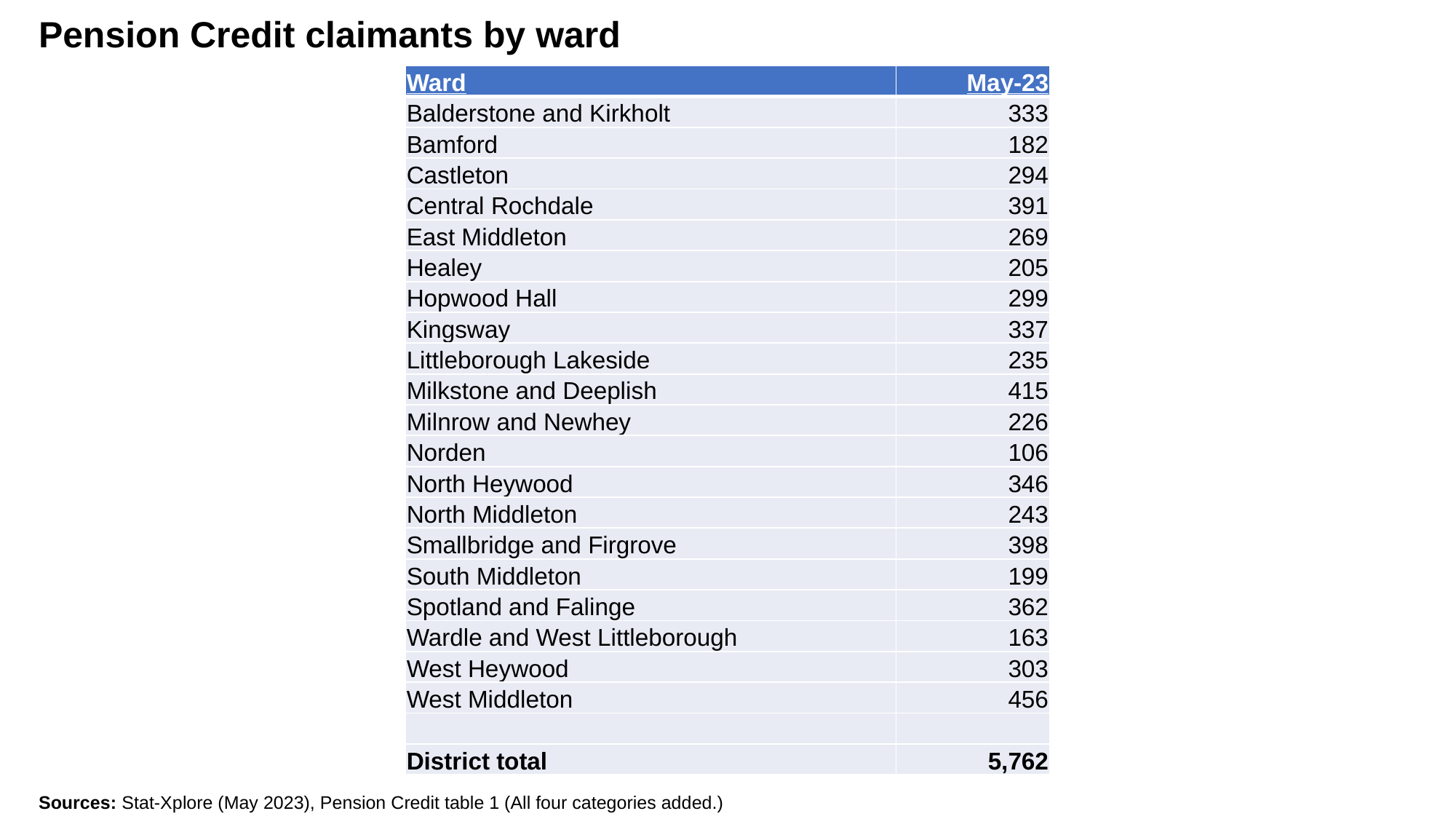

Pension Credit claimants by ward
Pension Credit claimants by ward
| Ward | May-23 |
| --- | --- |
| Balderstone and Kirkholt | 333 |
| Bamford | 182 |
| Castleton | 294 |
| Central Rochdale | 391 |
| East Middleton | 269 |
| Healey | 205 |
| Hopwood Hall | 299 |
| Kingsway | 337 |
| Littleborough Lakeside | 235 |
| Milkstone and Deeplish | 415 |
| Milnrow and Newhey | 226 |
| Norden | 106 |
| North Heywood | 346 |
| North Middleton | 243 |
| Smallbridge and Firgrove | 398 |
| South Middleton | 199 |
| Spotland and Falinge | 362 |
| Wardle and West Littleborough | 163 |
| West Heywood | 303 |
| West Middleton | 456 |
|  |  |
| District total | 5,762 |
Sources: Stat-Xplore (May 2023), Pension Credit table 1 (All four categories added.)